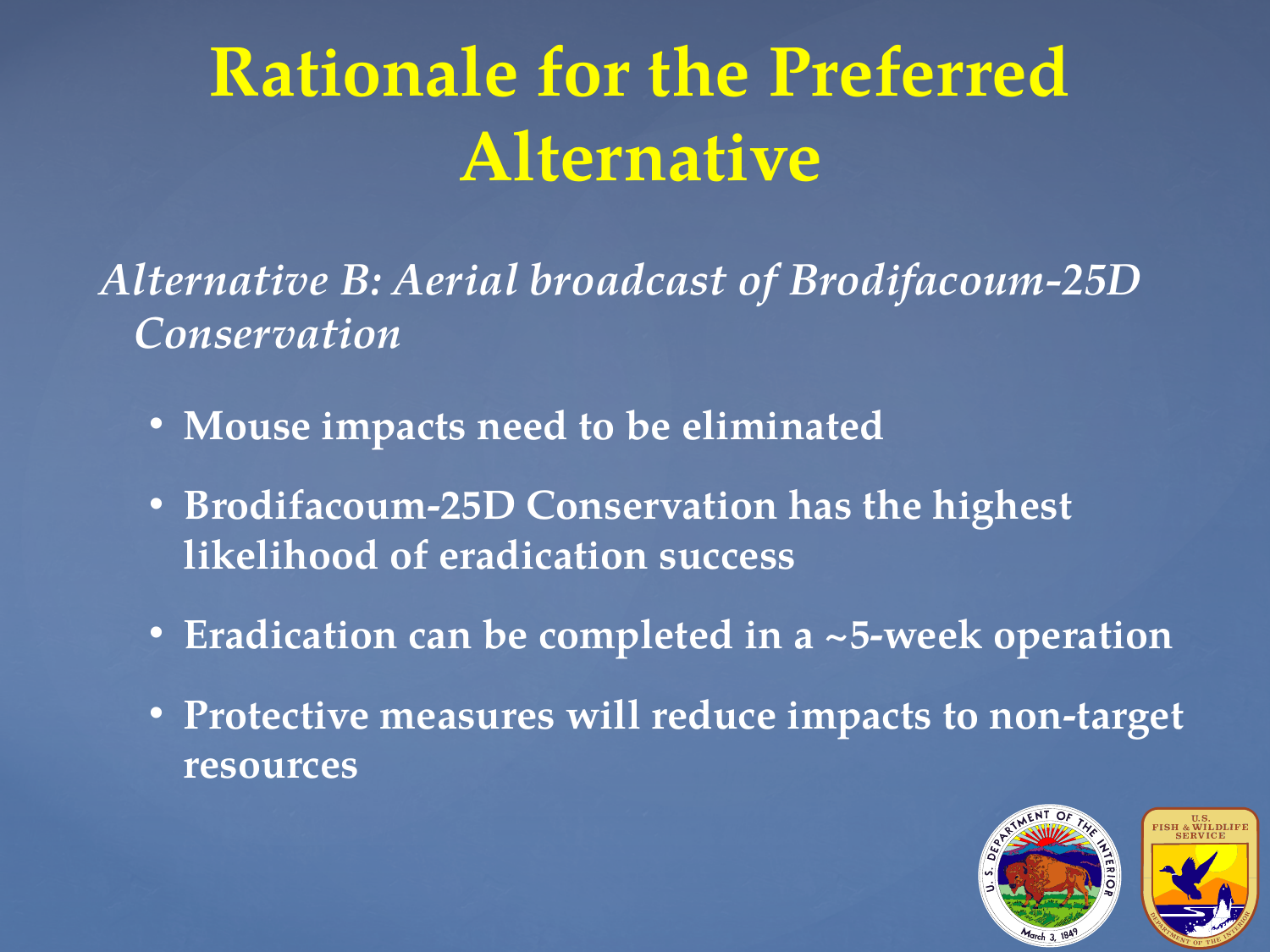

# Rationale for the Preferred Alternative
Alternative B: Aerial broadcast of Brodifacoum-25D
		   Conservation
Mouse impacts need to be eliminated
Brodifacoum-25D Conservation has the highest likelihood of eradication success
Eradication can be completed in a ~5-week operation
Protective measures will reduce impacts to non-target resources